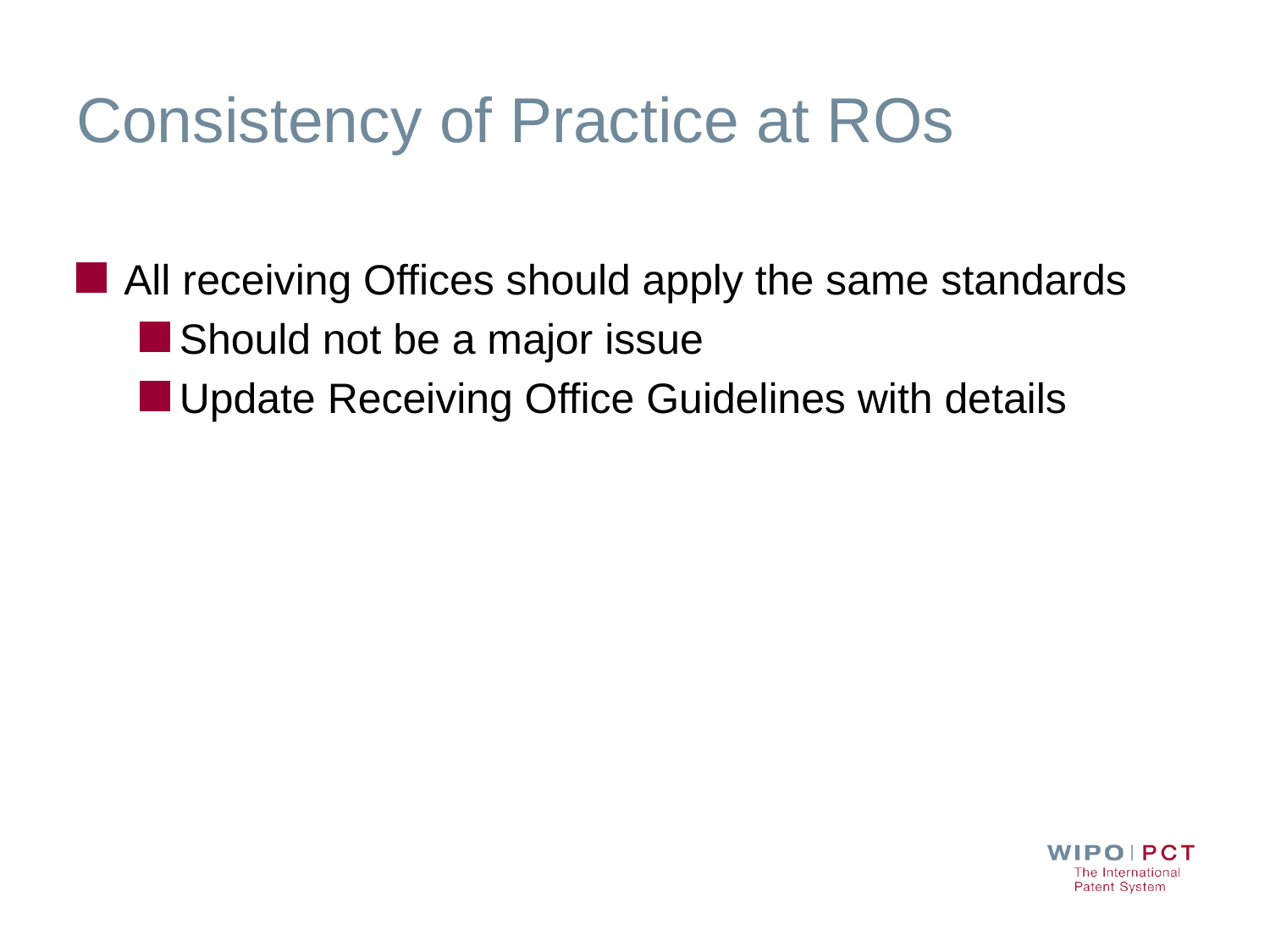

# Consistency of Practice at ROs
All receiving Offices should apply the same standards
Should not be a major issue
Update Receiving Office Guidelines with details